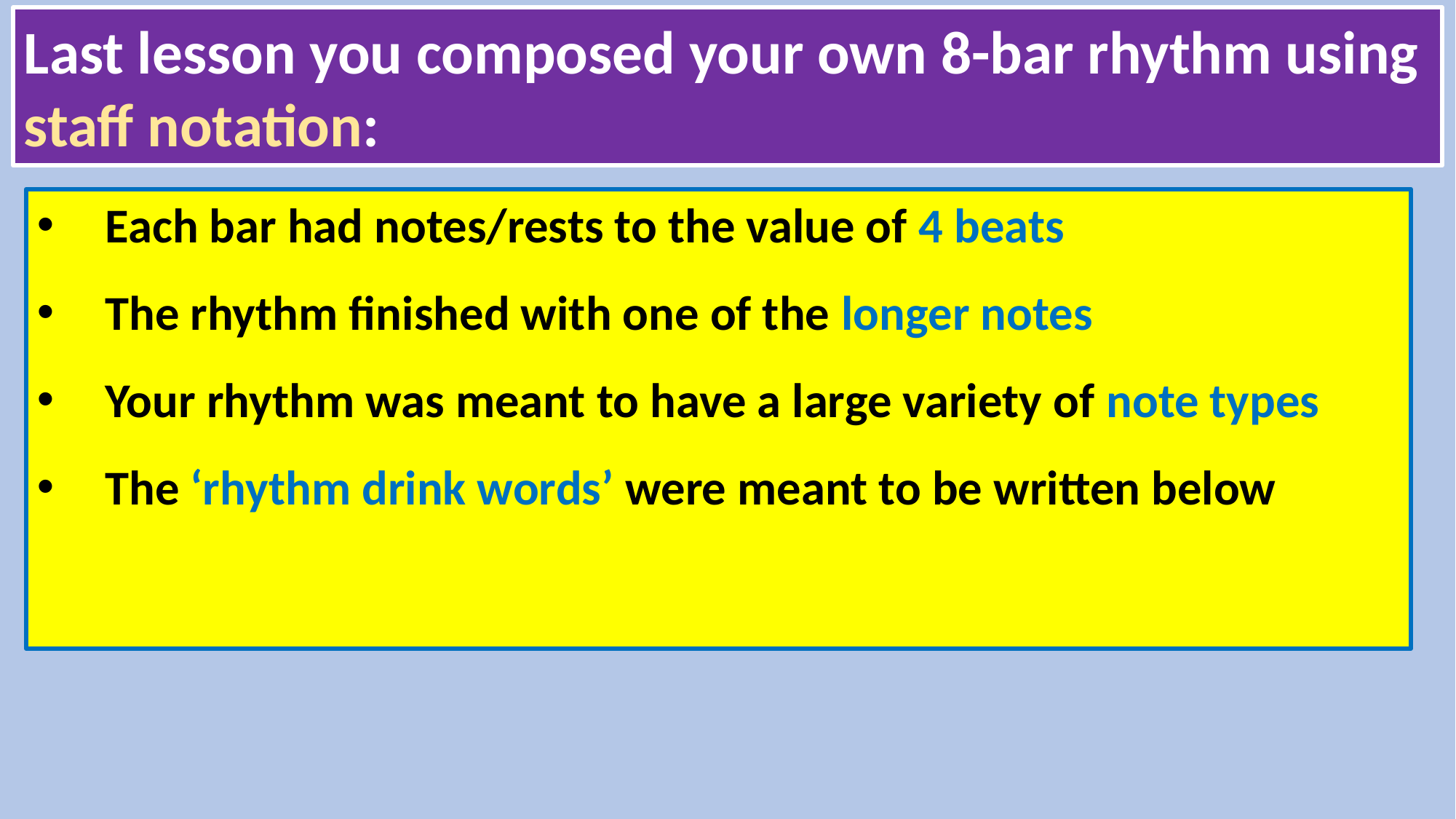

Last lesson you composed your own 8-bar rhythm using staff notation:
Each bar had notes/rests to the value of 4 beats

The rhythm finished with one of the longer notes

Your rhythm was meant to have a large variety of note types

The ‘rhythm drink words’ were meant to be written below